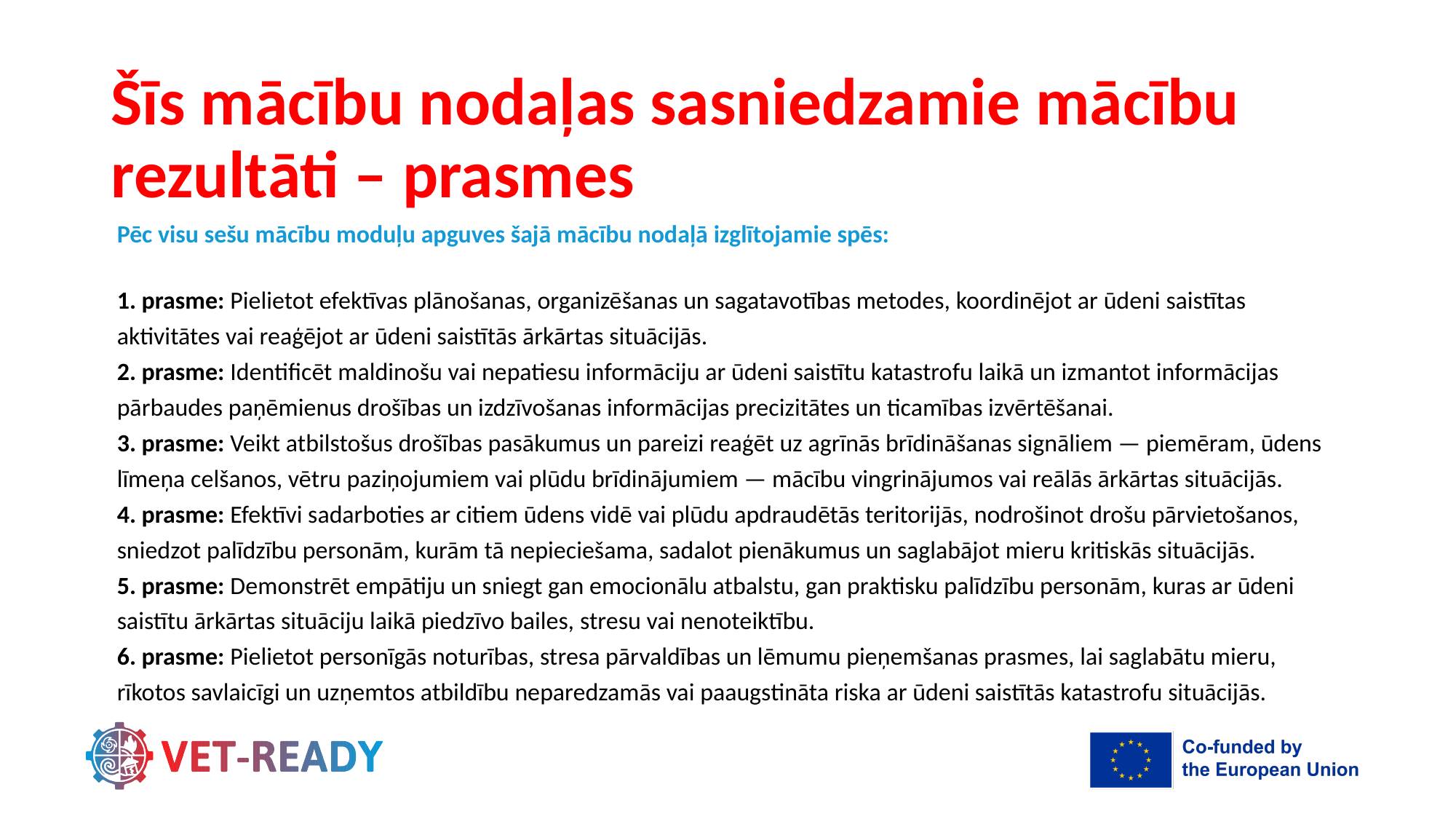

# Šīs mācību nodaļas sasniedzamie mācību rezultāti – prasmes
Pēc visu sešu mācību moduļu apguves šajā mācību nodaļā izglītojamie spēs:

1. prasme: Pielietot efektīvas plānošanas, organizēšanas un sagatavotības metodes, koordinējot ar ūdeni saistītas aktivitātes vai reaģējot ar ūdeni saistītās ārkārtas situācijās.
2. prasme: Identificēt maldinošu vai nepatiesu informāciju ar ūdeni saistītu katastrofu laikā un izmantot informācijas pārbaudes paņēmienus drošības un izdzīvošanas informācijas precizitātes un ticamības izvērtēšanai.
3. prasme: Veikt atbilstošus drošības pasākumus un pareizi reaģēt uz agrīnās brīdināšanas signāliem — piemēram, ūdens līmeņa celšanos, vētru paziņojumiem vai plūdu brīdinājumiem — mācību vingrinājumos vai reālās ārkārtas situācijās.
4. prasme: Efektīvi sadarboties ar citiem ūdens vidē vai plūdu apdraudētās teritorijās, nodrošinot drošu pārvietošanos, sniedzot palīdzību personām, kurām tā nepieciešama, sadalot pienākumus un saglabājot mieru kritiskās situācijās.
5. prasme: Demonstrēt empātiju un sniegt gan emocionālu atbalstu, gan praktisku palīdzību personām, kuras ar ūdeni saistītu ārkārtas situāciju laikā piedzīvo bailes, stresu vai nenoteiktību.
6. prasme: Pielietot personīgās noturības, stresa pārvaldības un lēmumu pieņemšanas prasmes, lai saglabātu mieru, rīkotos savlaicīgi un uzņemtos atbildību neparedzamās vai paaugstināta riska ar ūdeni saistītās katastrofu situācijās.